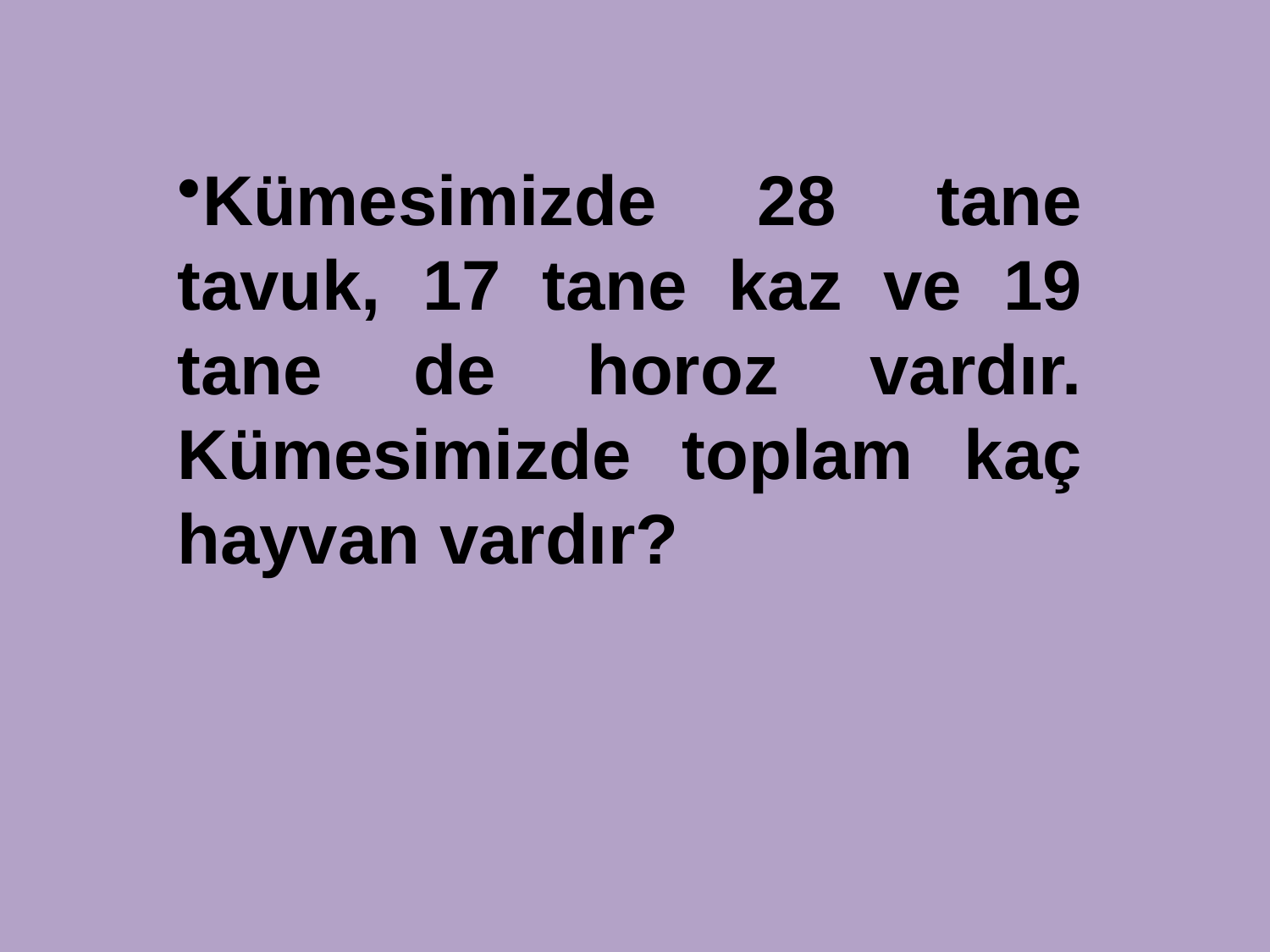

Kümesimizde 28 tane tavuk, 17 tane kaz ve 19 tane de horoz vardır. Kümesimizde toplam kaç hayvan vardır?